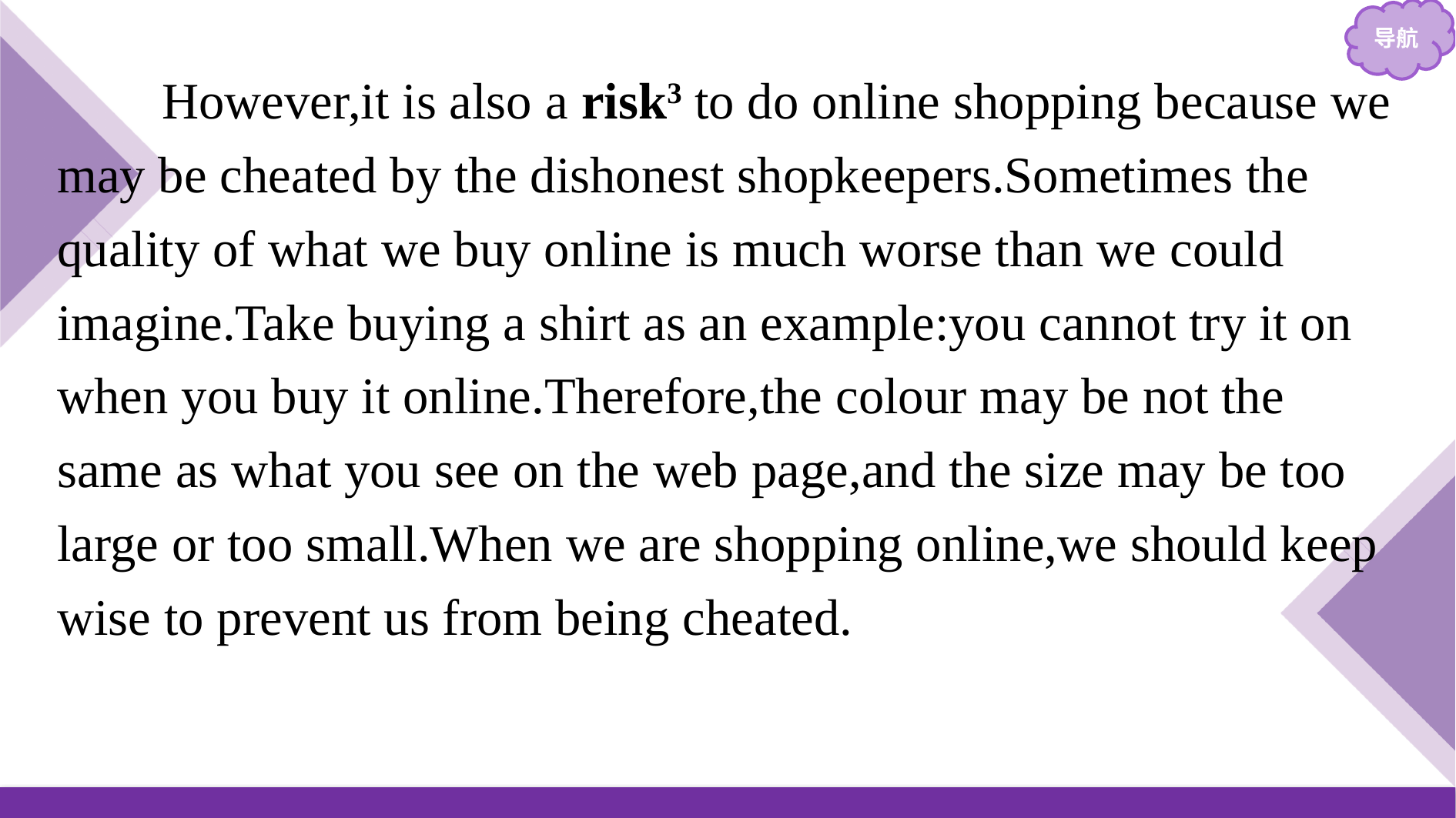

However,it is also a risk3 to do online shopping because we may be cheated by the dishonest shopkeepers.Sometimes the quality of what we buy online is much worse than we could imagine.Take buying a shirt as an example:you cannot try it on when you buy it online.Therefore,the colour may be not the same as what you see on the web page,and the size may be too large or too small.When we are shopping online,we should keep wise to prevent us from being cheated.